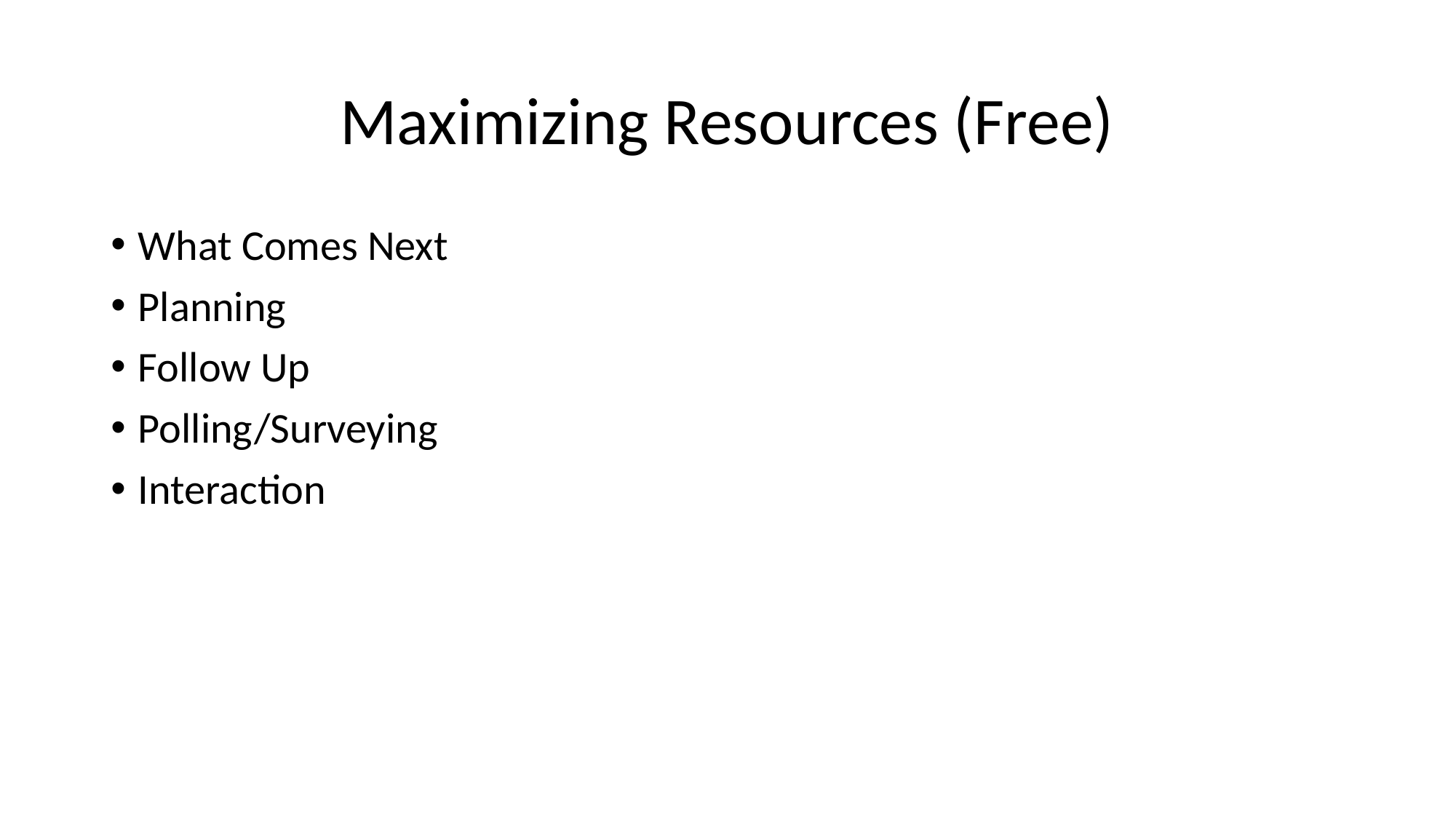

# Maximizing Resources (Free)
What Comes Next
Planning
Follow Up
Polling/Surveying
Interaction